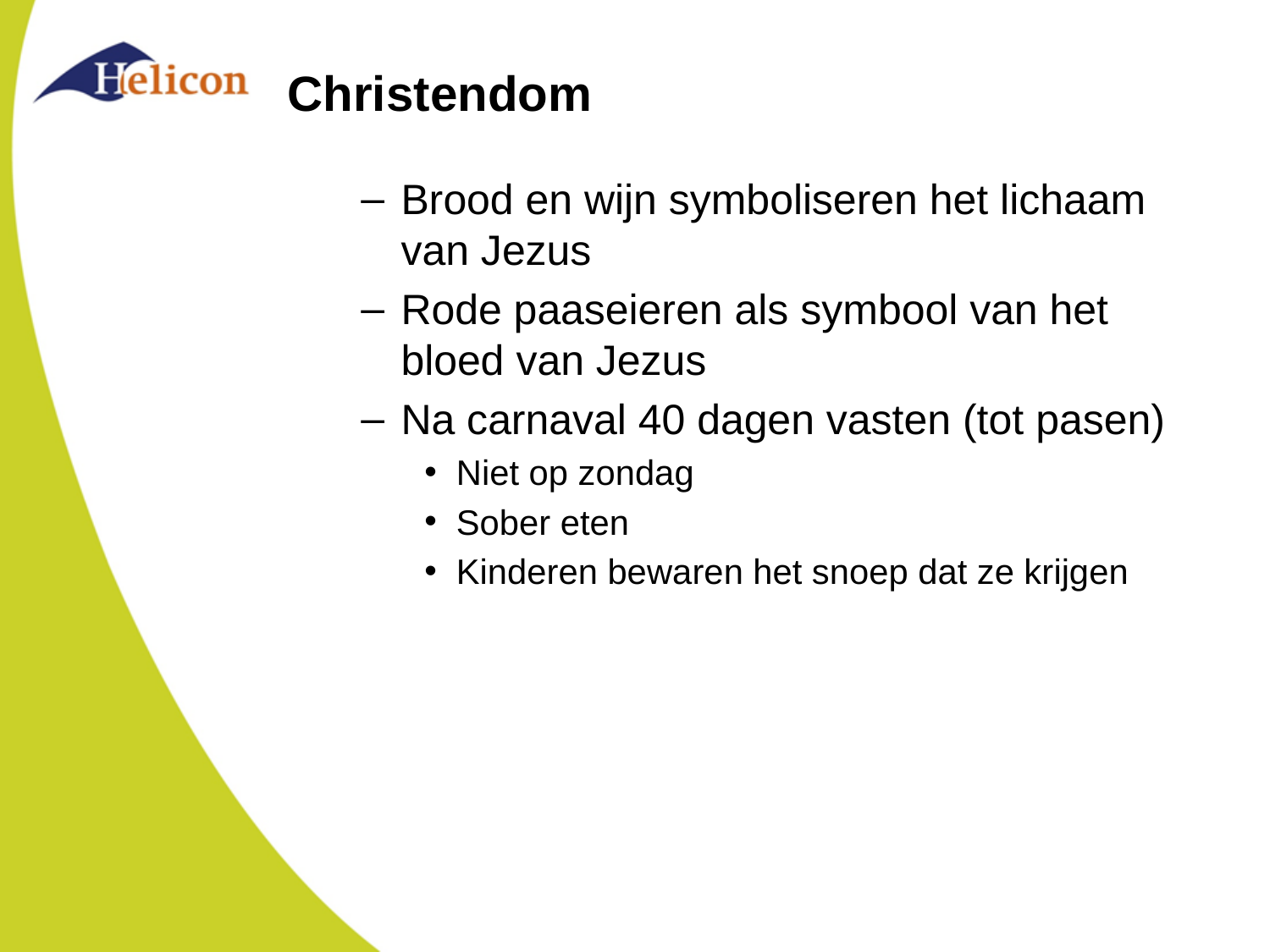

# Christendom
Brood en wijn symboliseren het lichaam van Jezus
Rode paaseieren als symbool van het bloed van Jezus
Na carnaval 40 dagen vasten (tot pasen)
Niet op zondag
Sober eten
Kinderen bewaren het snoep dat ze krijgen